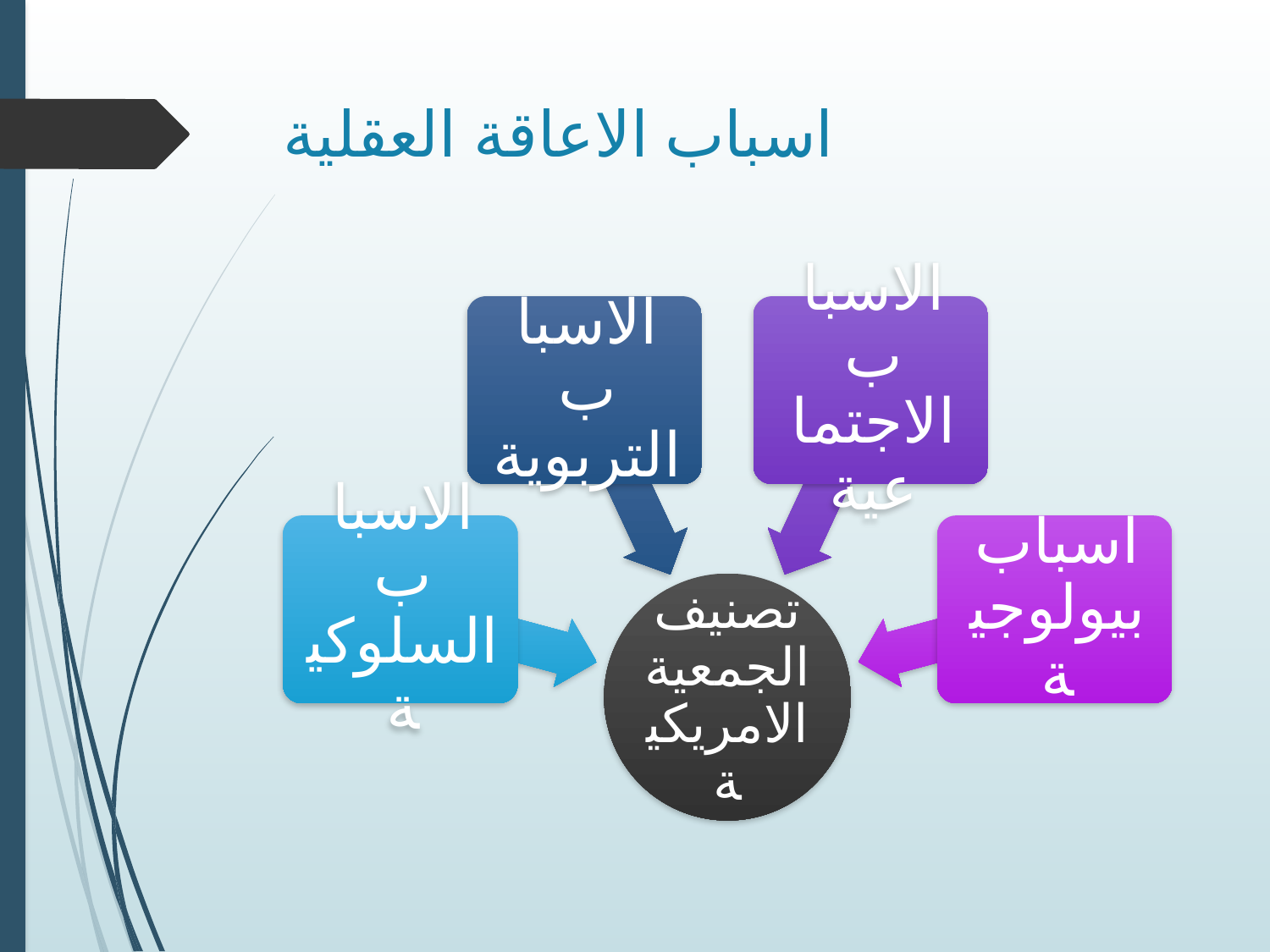

# اسباب الاعاقة العقلية
تصنيف الجمعية الامريكية
الاسباب السلوكية
الاسباب التربوية
الاسباب الاجتماعية
اسباب بيولوجية